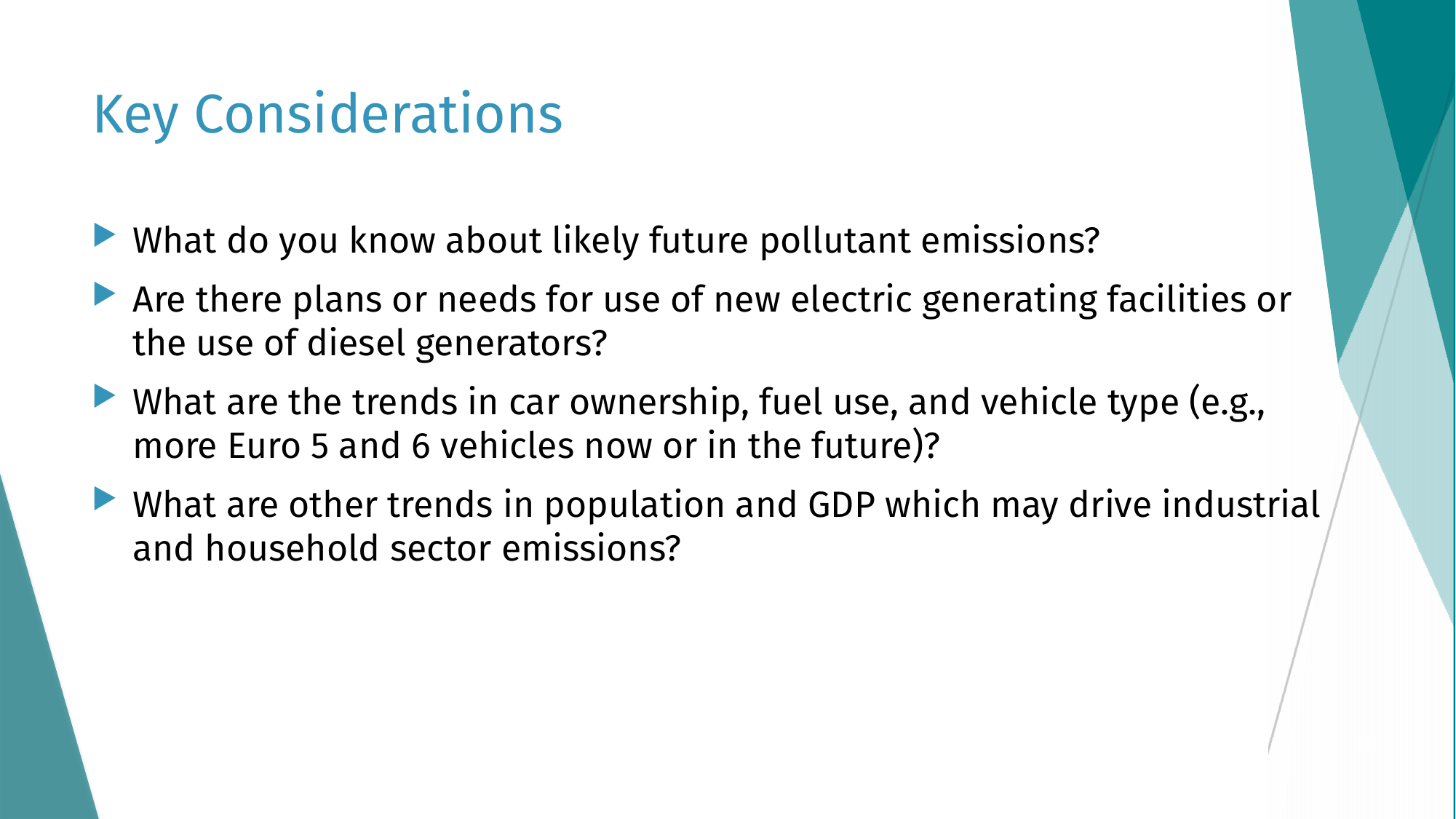

# Key Considerations
What do you know about likely future pollutant emissions?​
Are there plans or needs for use of new electric generating facilities or the use of diesel generators?
What are the trends in car ownership, fuel use, and vehicle type (e.g., more Euro 5 and 6 vehicles now or in the future)?​
What are other trends in population and GDP which may drive industrial and household sector emissions?

22